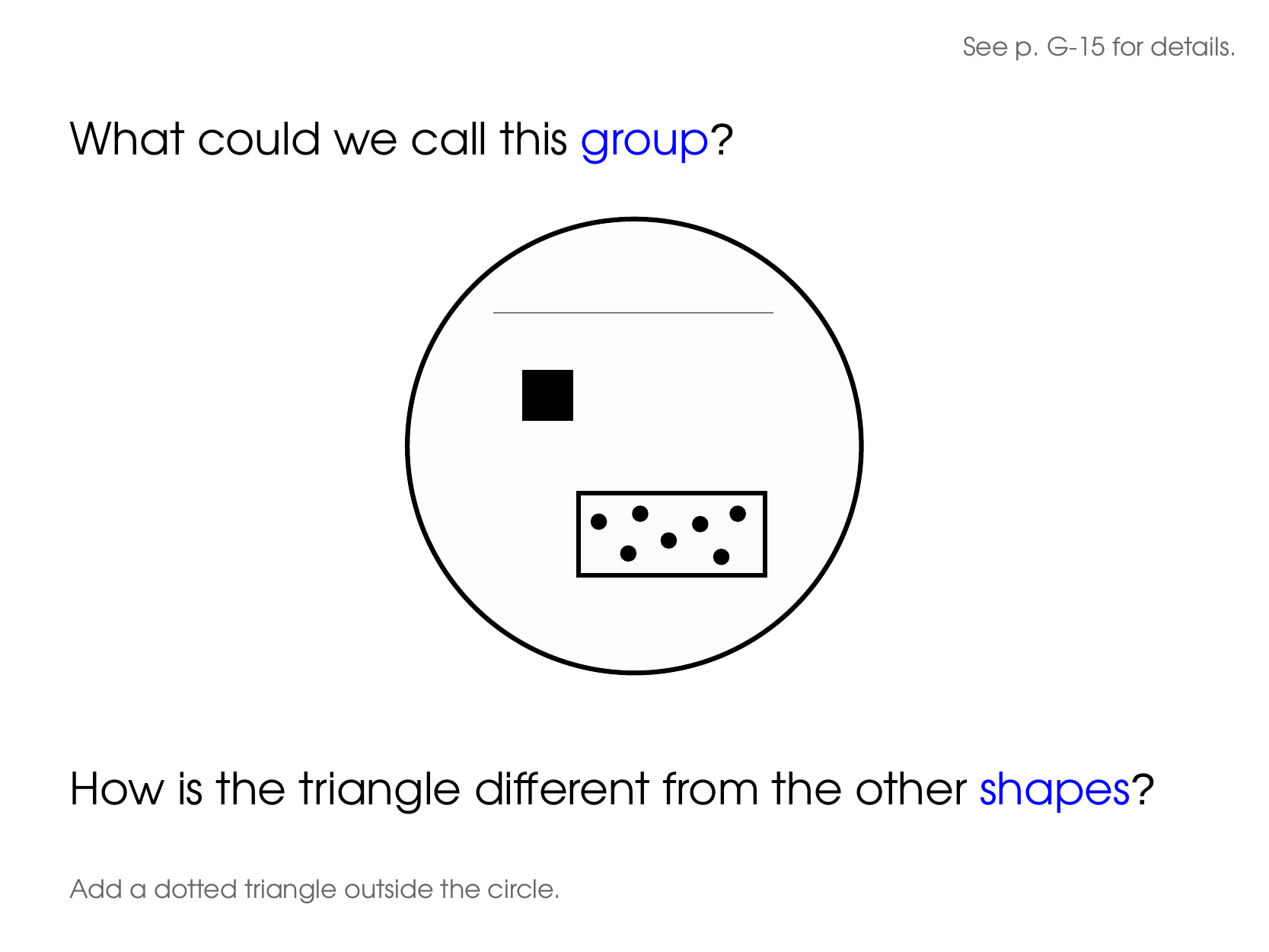

See p. G-15 for details.
What could we call this group?

How is the triangle different from the other shapes?
Add a dotted triangle outside the circle.